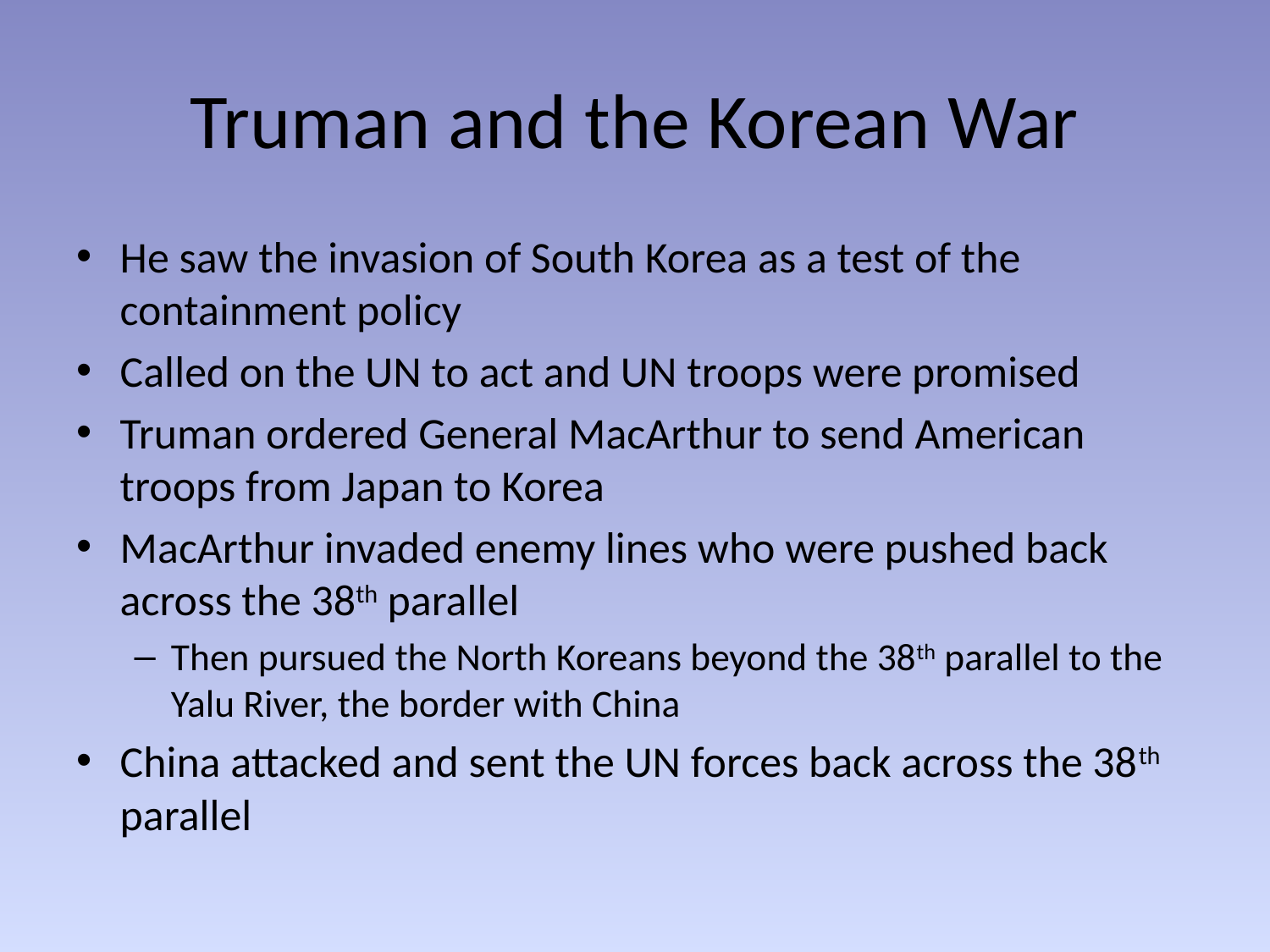

# Truman and the Korean War
He saw the invasion of South Korea as a test of the containment policy
Called on the UN to act and UN troops were promised
Truman ordered General MacArthur to send American troops from Japan to Korea
MacArthur invaded enemy lines who were pushed back across the 38th parallel
Then pursued the North Koreans beyond the 38th parallel to the Yalu River, the border with China
China attacked and sent the UN forces back across the 38th parallel